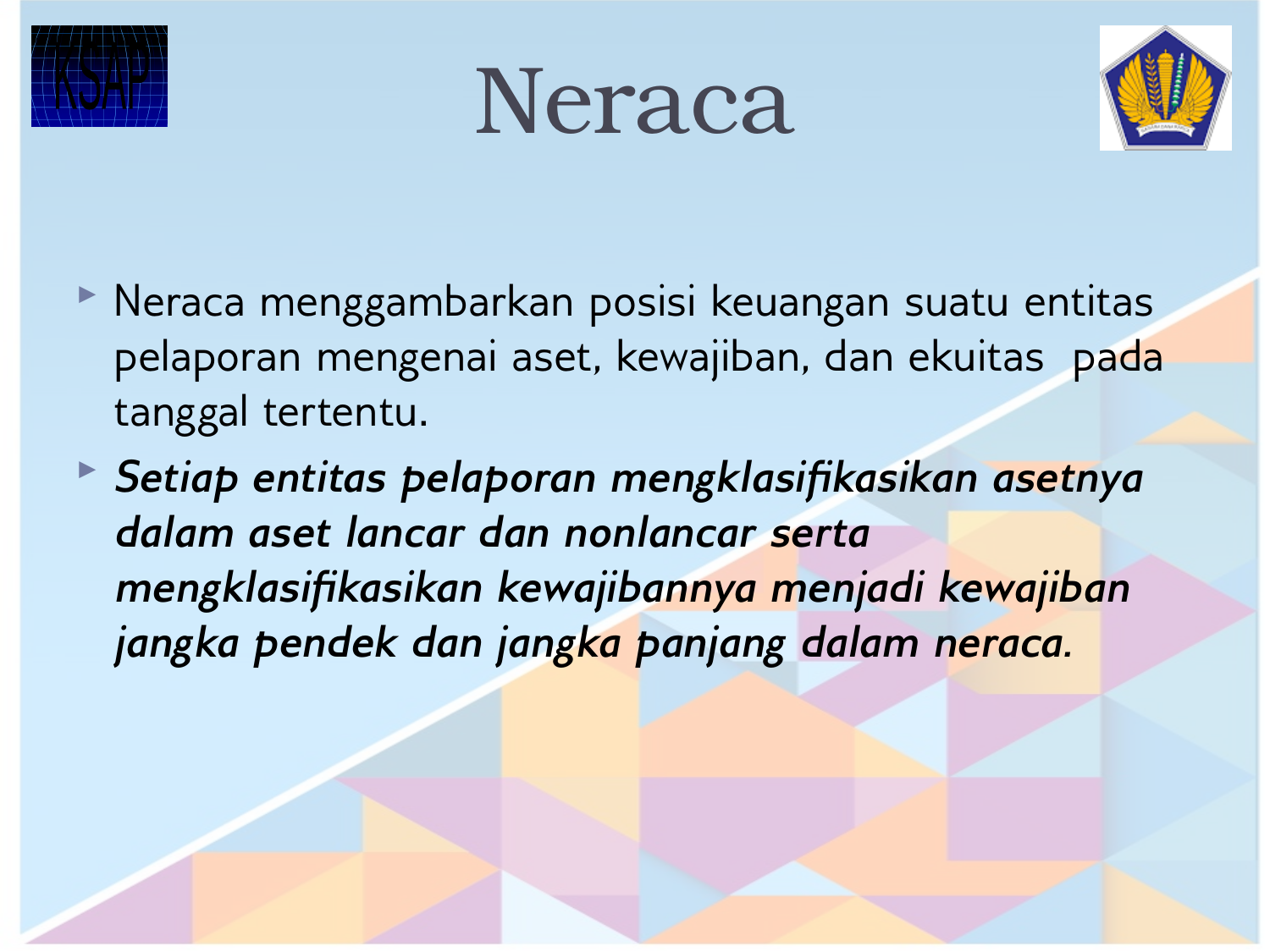

# Neraca
Neraca menggambarkan posisi keuangan suatu entitas pelaporan mengenai aset, kewajiban, dan ekuitas  pada tanggal tertentu.
Setiap entitas pelaporan mengklasifikasikan asetnya dalam aset lancar dan nonlancar serta mengklasifikasikan kewajibannya menjadi kewajiban jangka pendek dan jangka panjang dalam neraca.